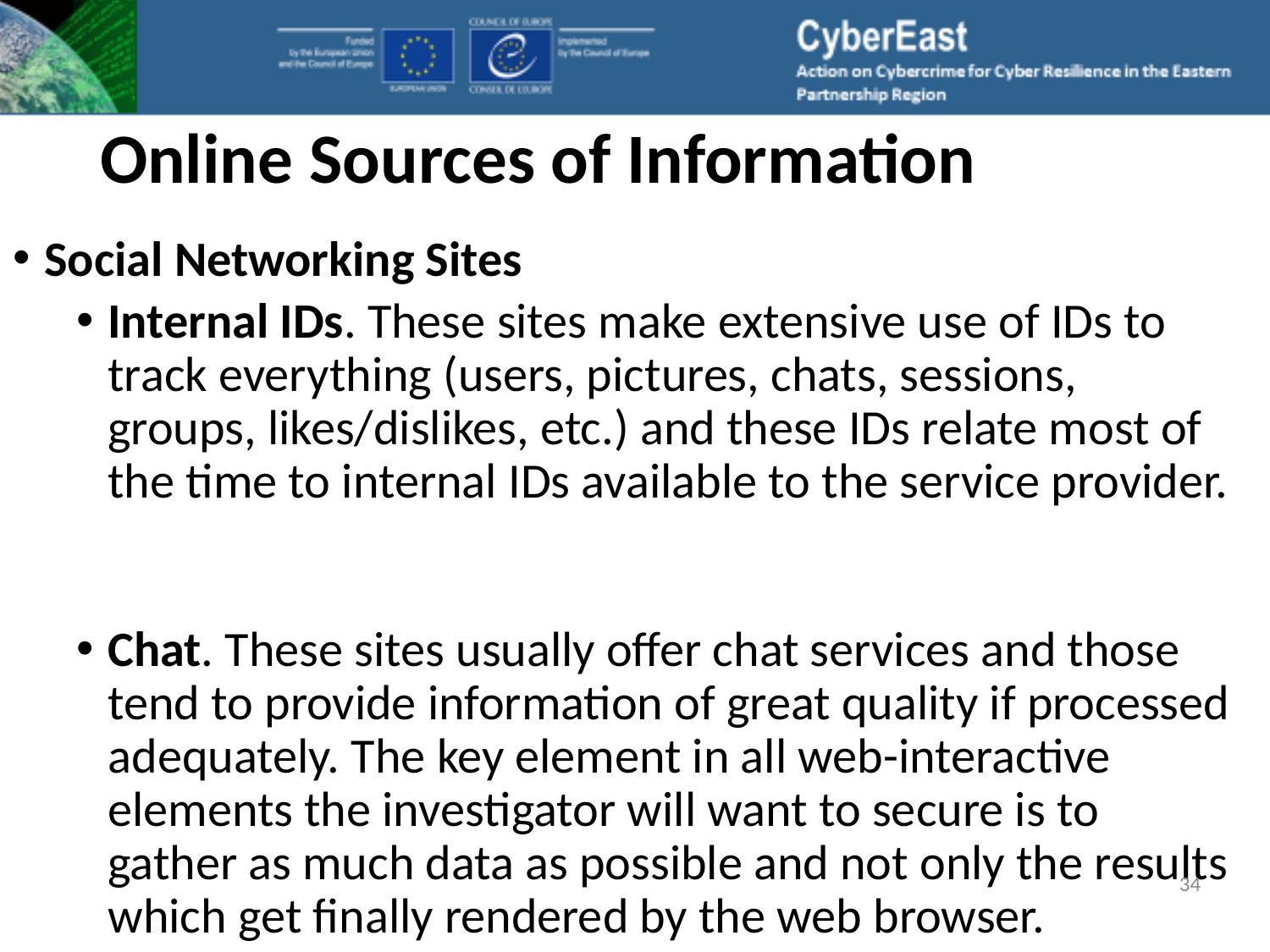

# Online Sources of Information
Social Networking Sites
Internal IDs. These sites make extensive use of IDs to track everything (users, pictures, chats, sessions, groups, likes/dislikes, etc.) and these IDs relate most of the time to internal IDs available to the service provider.
Chat. These sites usually offer chat services and those tend to provide information of great quality if processed adequately. The key element in all web-interactive elements the investigator will want to secure is to gather as much data as possible and not only the results which get finally rendered by the web browser.
Contd….
34